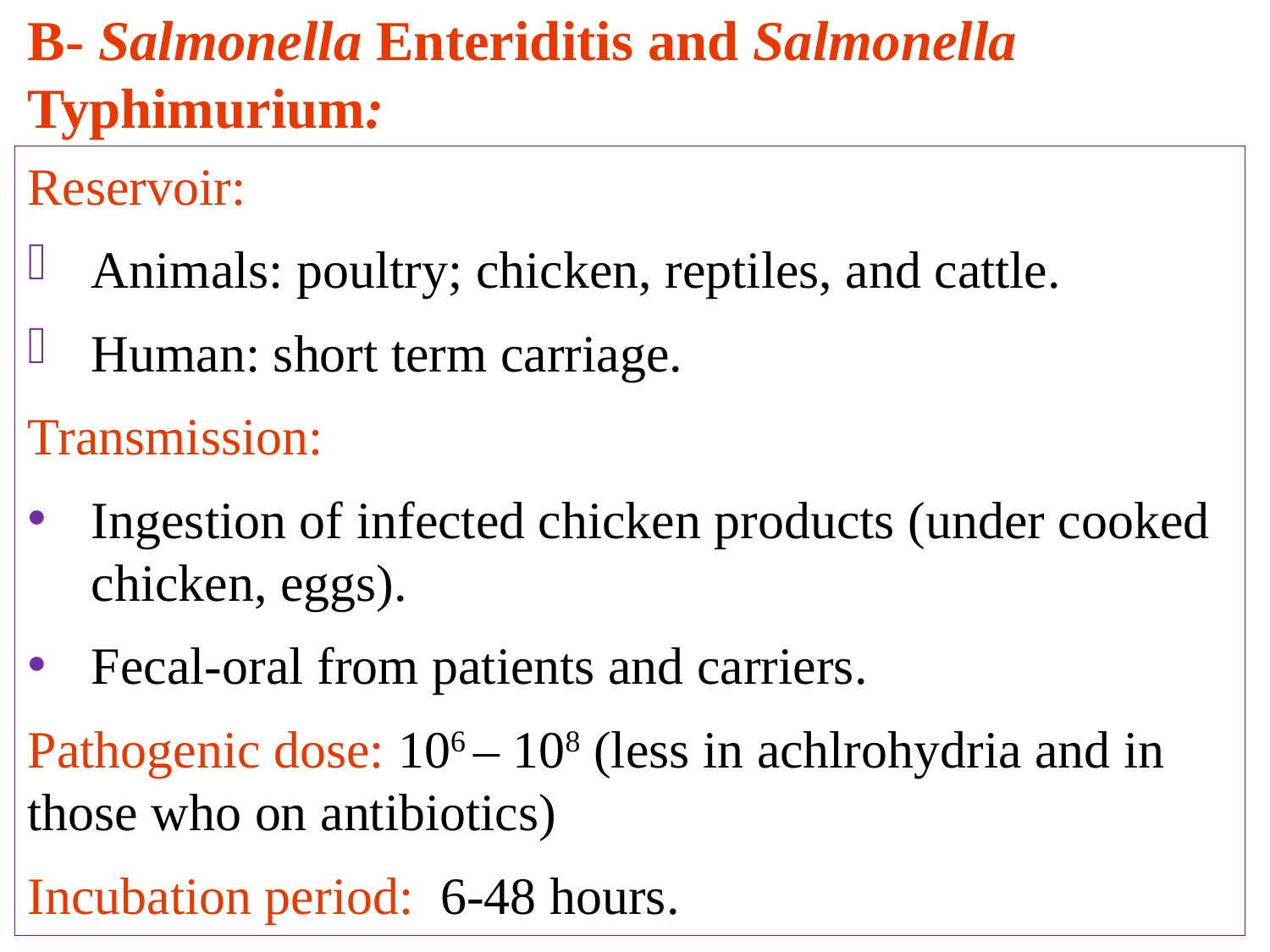

# B- Salmonella Enteriditis and Salmonella Typhimurium:
Reservoir:
Animals: poultry; chicken, reptiles, and cattle.
Human: short term carriage.
Transmission:
Ingestion of infected chicken products (under cooked chicken, eggs).
Fecal-oral from patients and carriers.
Pathogenic dose: 106 – 108 (less in achlrohydria and in those who on antibiotics)
Incubation period:  6-48 hours.